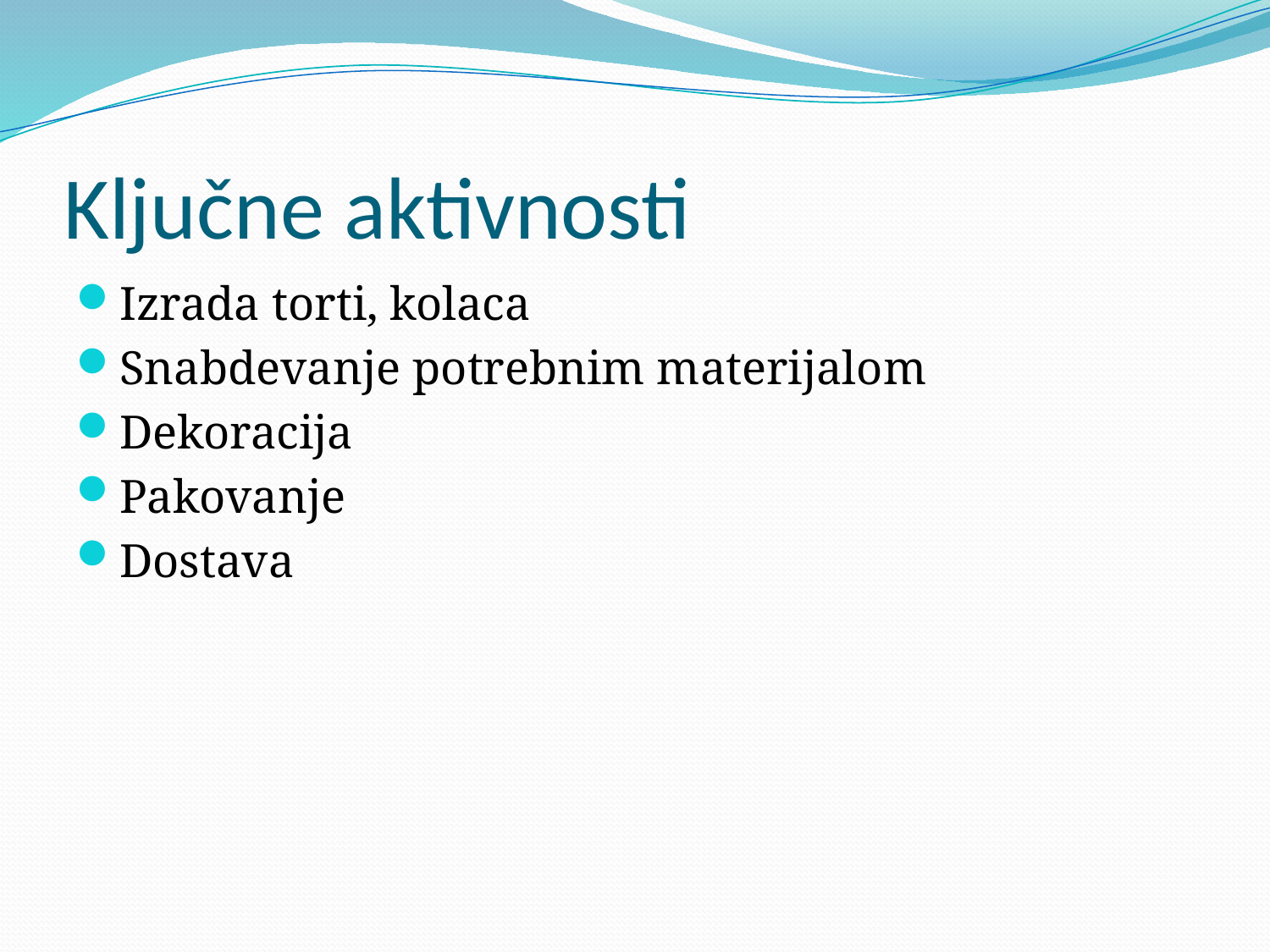

# Ključne aktivnosti
Izrada torti, kolaca
Snabdevanje potrebnim materijalom
Dekoracija
Pakovanje
Dostava